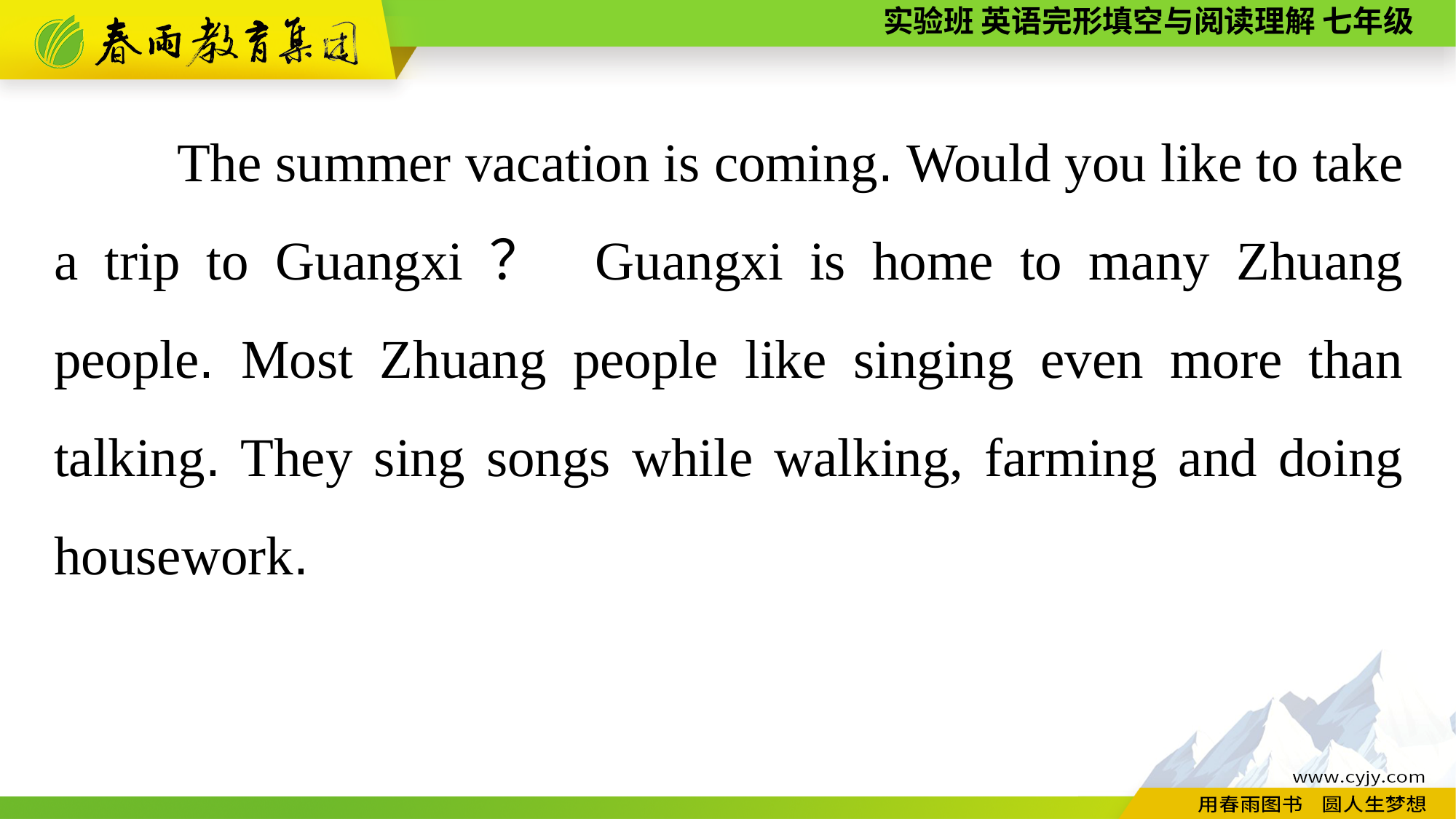

The summer vacation is coming. Would you like to take a trip to Guangxi？ Guangxi is home to many Zhuang people. Most Zhuang people like singing even more than talking. They sing songs while walking, farming and doing housework.